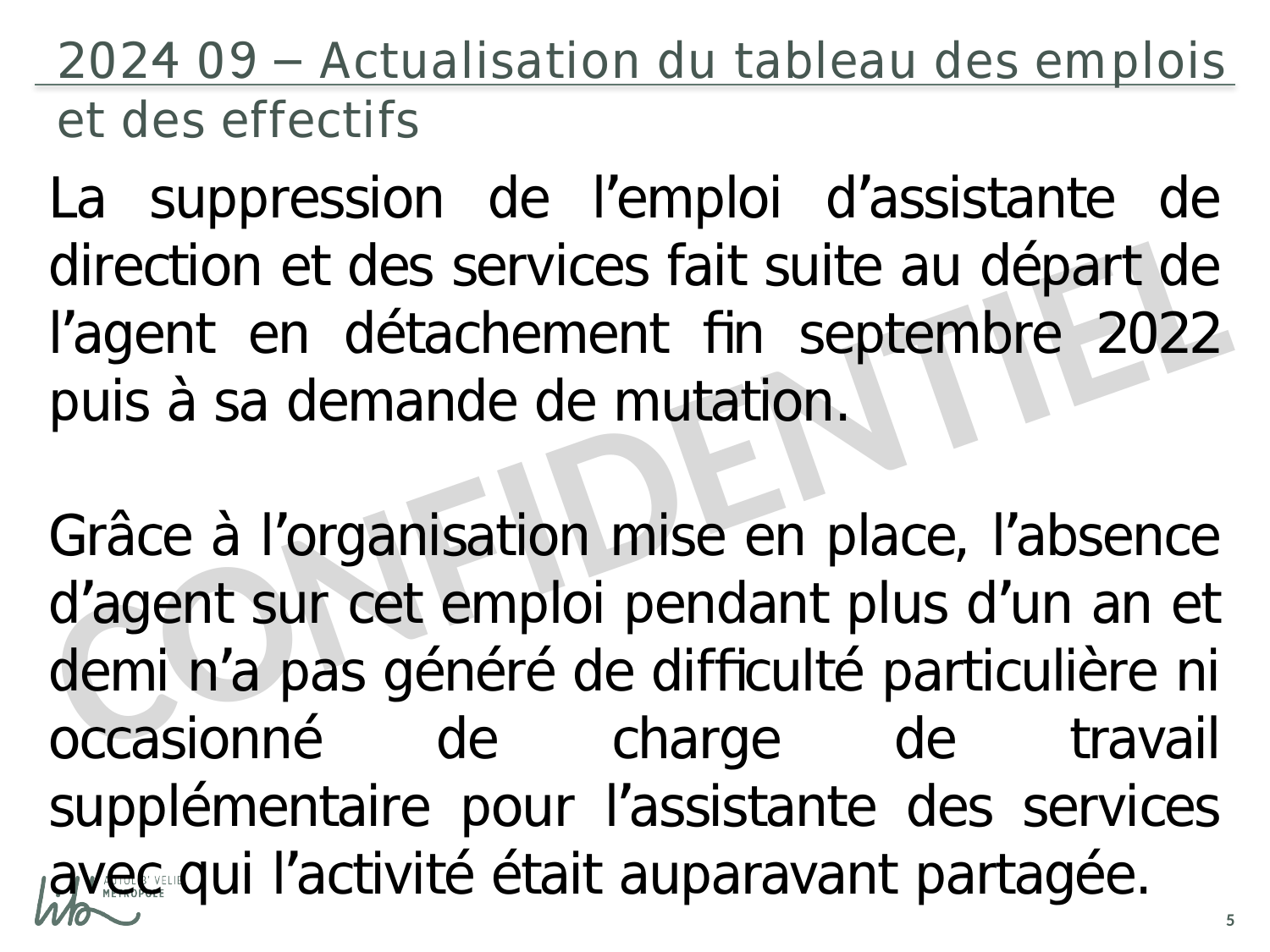

2024 09 – Actualisation du tableau des emplois et des effectifs
La suppression de l’emploi d’assistante de direction et des services fait suite au départ de l’agent en détachement fin septembre 2022 puis à sa demande de mutation.

Grâce à l’organisation mise en place, l’absence d’agent sur cet emploi pendant plus d’un an et demi n’a pas généré de difficulté particulière ni occasionné de charge de travail supplémentaire pour l’assistante des services avec qui l’activité était auparavant partagée.